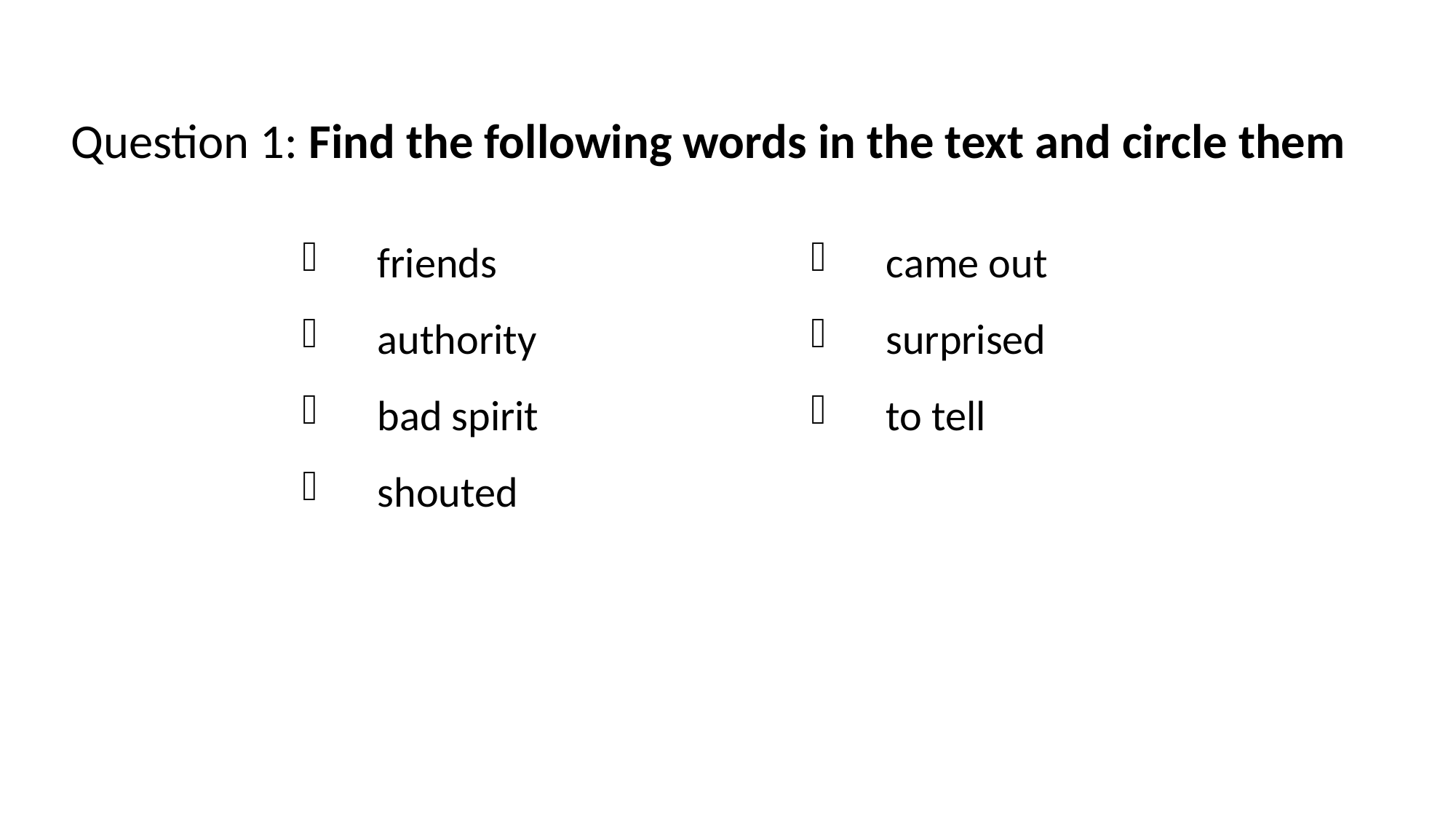

Question 1: Find the following words in the text and circle them
friends
authority
bad spirit
shouted
came out
surprised
to tell